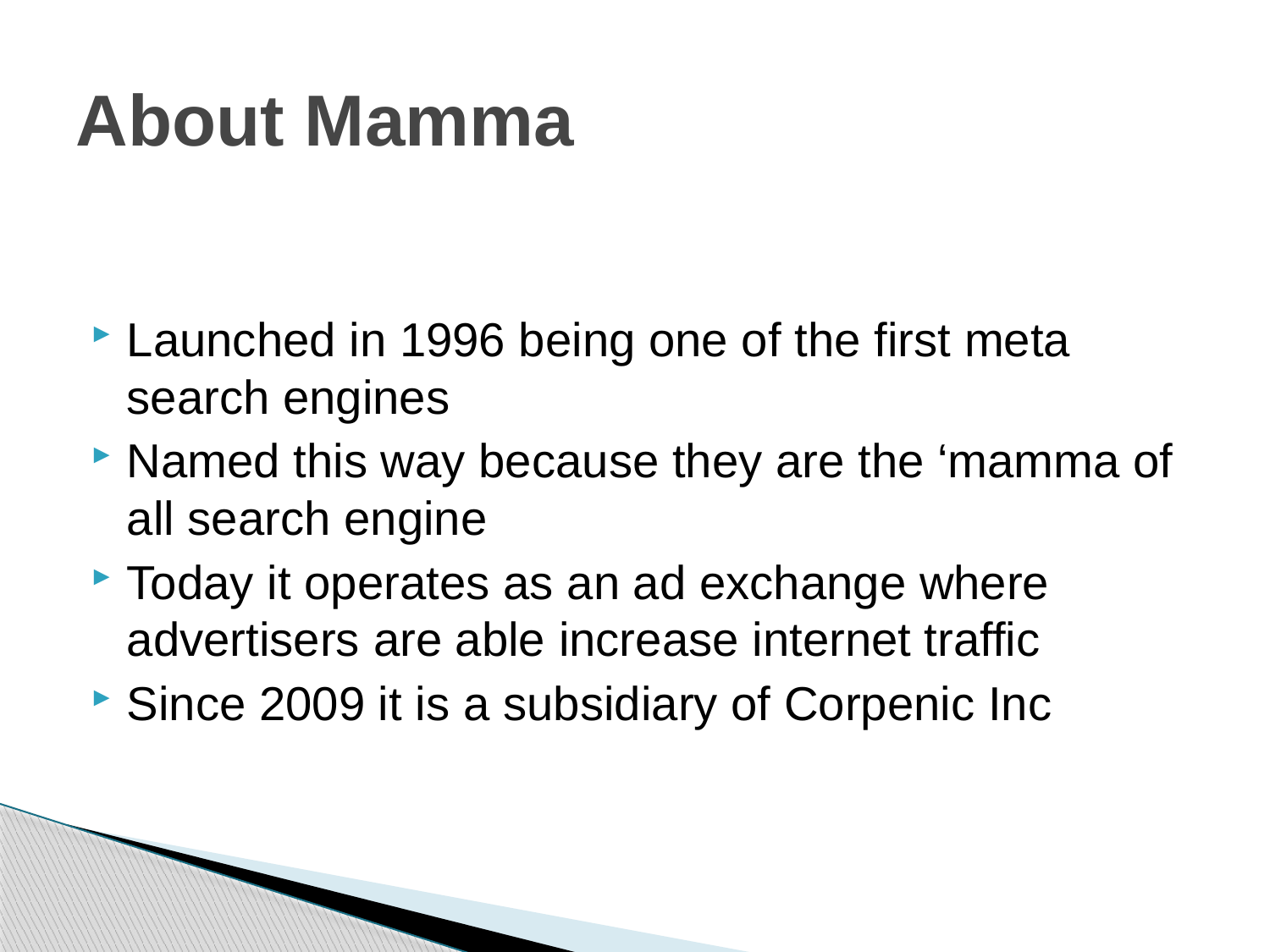

# About Mamma
Launched in 1996 being one of the first meta search engines
Named this way because they are the ‘mamma of all search engine
Today it operates as an ad exchange where advertisers are able increase internet traffic
Since 2009 it is a subsidiary of Corpenic Inc